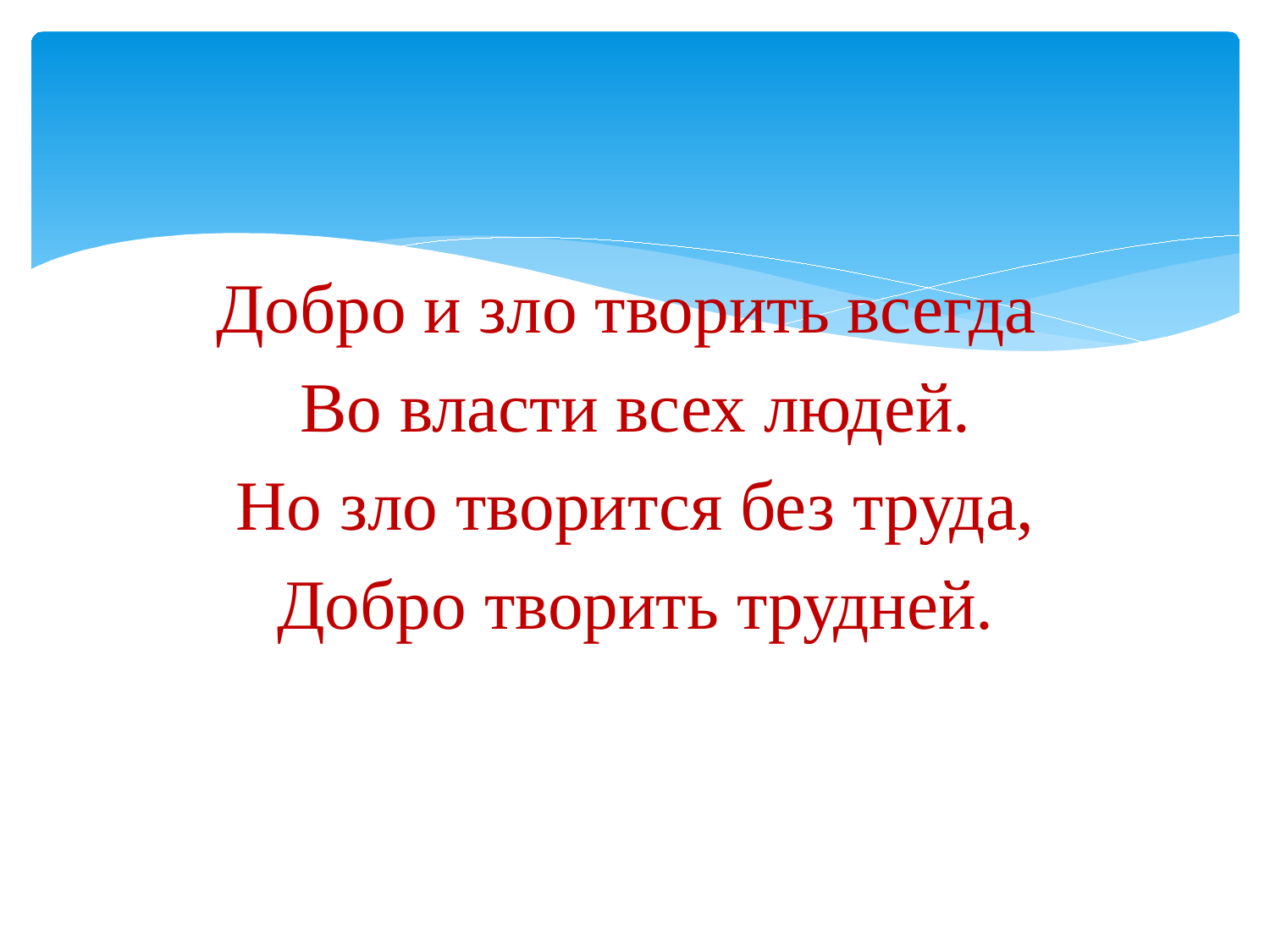

#
Добро и зло творить всегда
Во власти всех людей.
Но зло творится без труда,
Добро творить трудней.